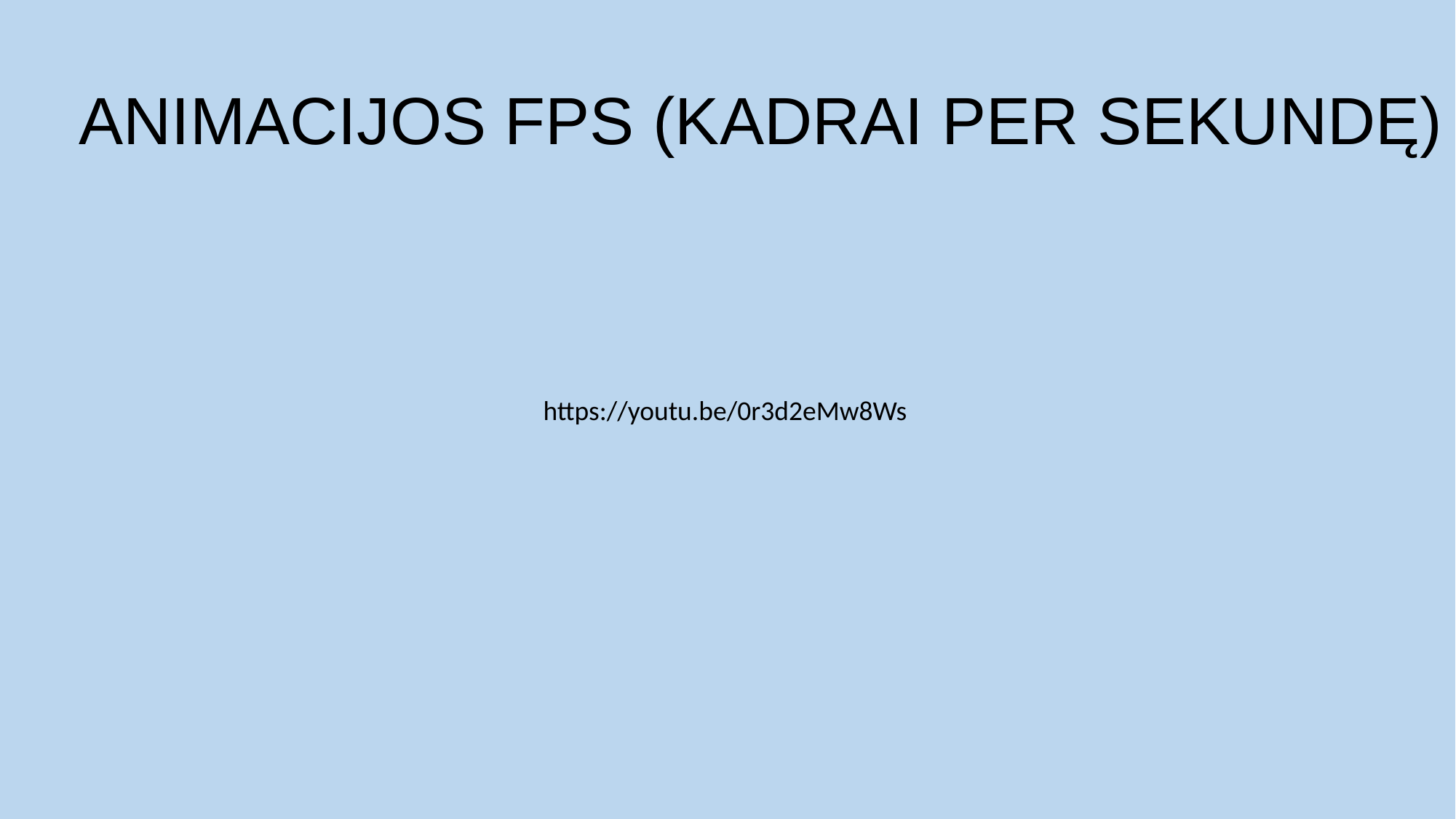

# ANIMACIJOS FPS (KADRAI PER SEKUNDĘ)

https://youtu.be/0r3d2eMw8Ws